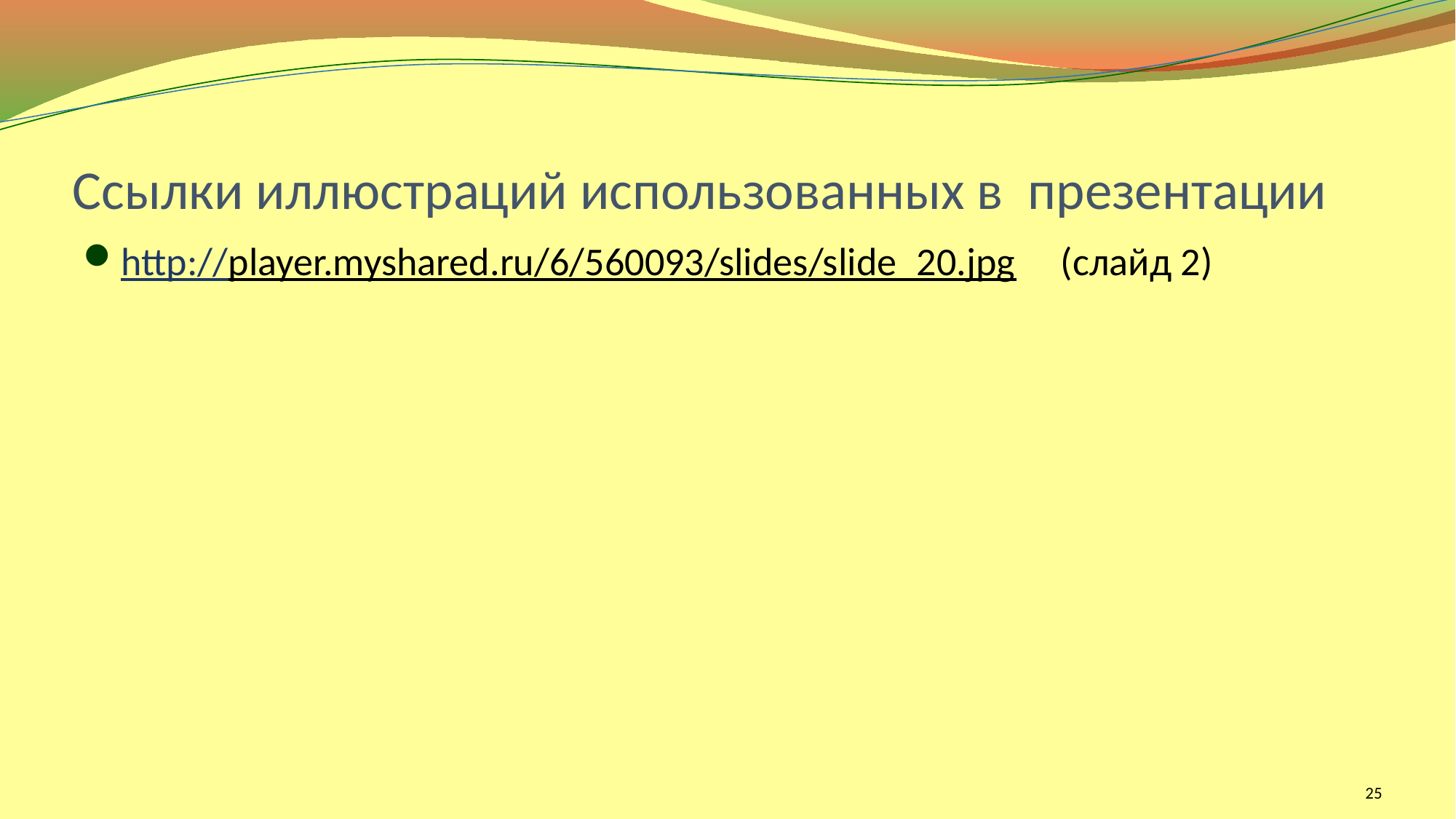

# Ссылки иллюстраций использованных в  презентации
http://player.myshared.ru/6/560093/slides/slide_20.jpg     (слайд 2)

25